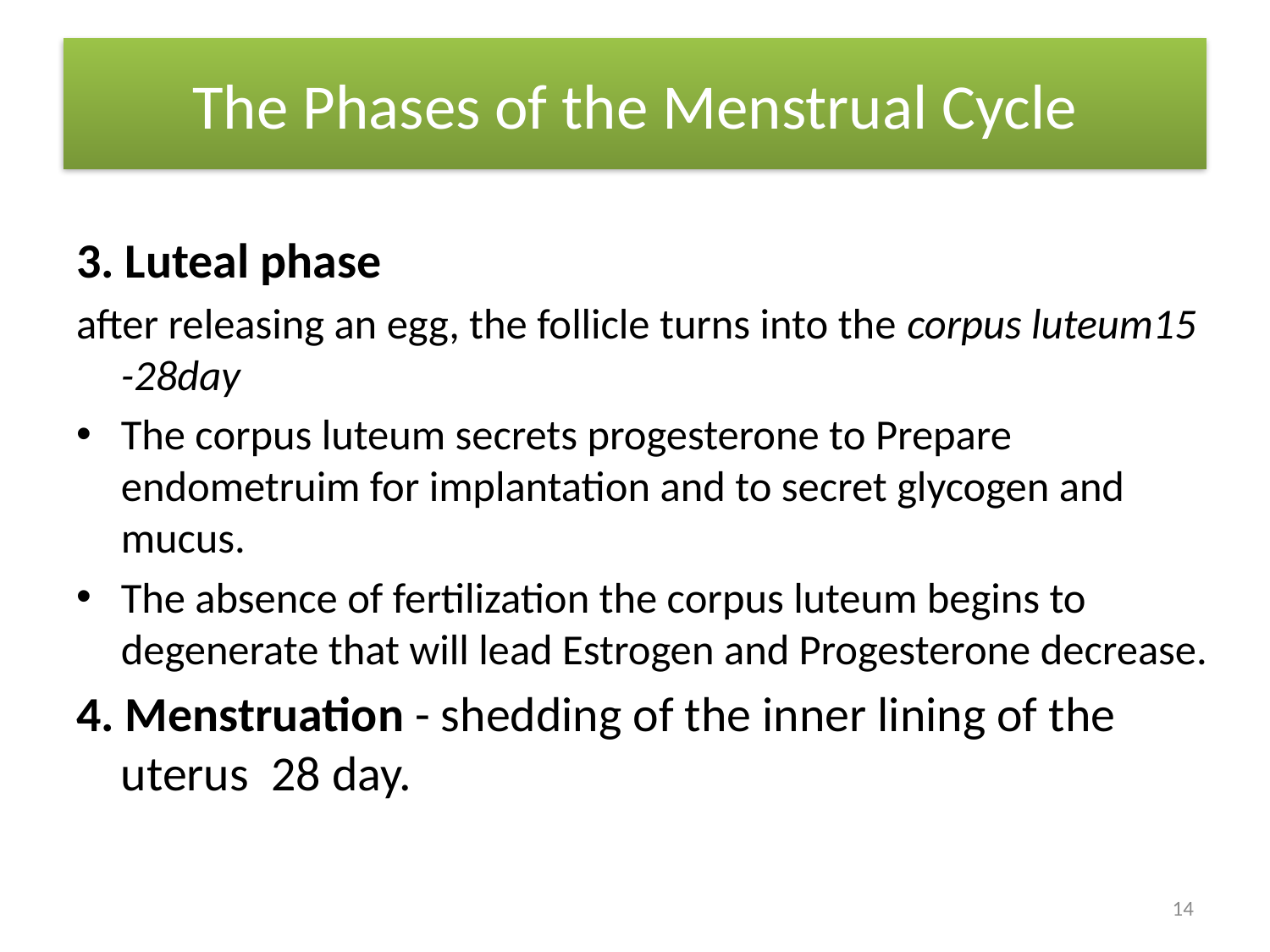

# The Phases of the Menstrual Cycle
3. Luteal phase
after releasing an egg, the follicle turns into the corpus luteum15 -28day
The corpus luteum secrets progesterone to Prepare endometruim for implantation and to secret glycogen and mucus.
The absence of fertilization the corpus luteum begins to degenerate that will lead Estrogen and Progesterone decrease.
4. Menstruation - shedding of the inner lining of the uterus  28 day.
14